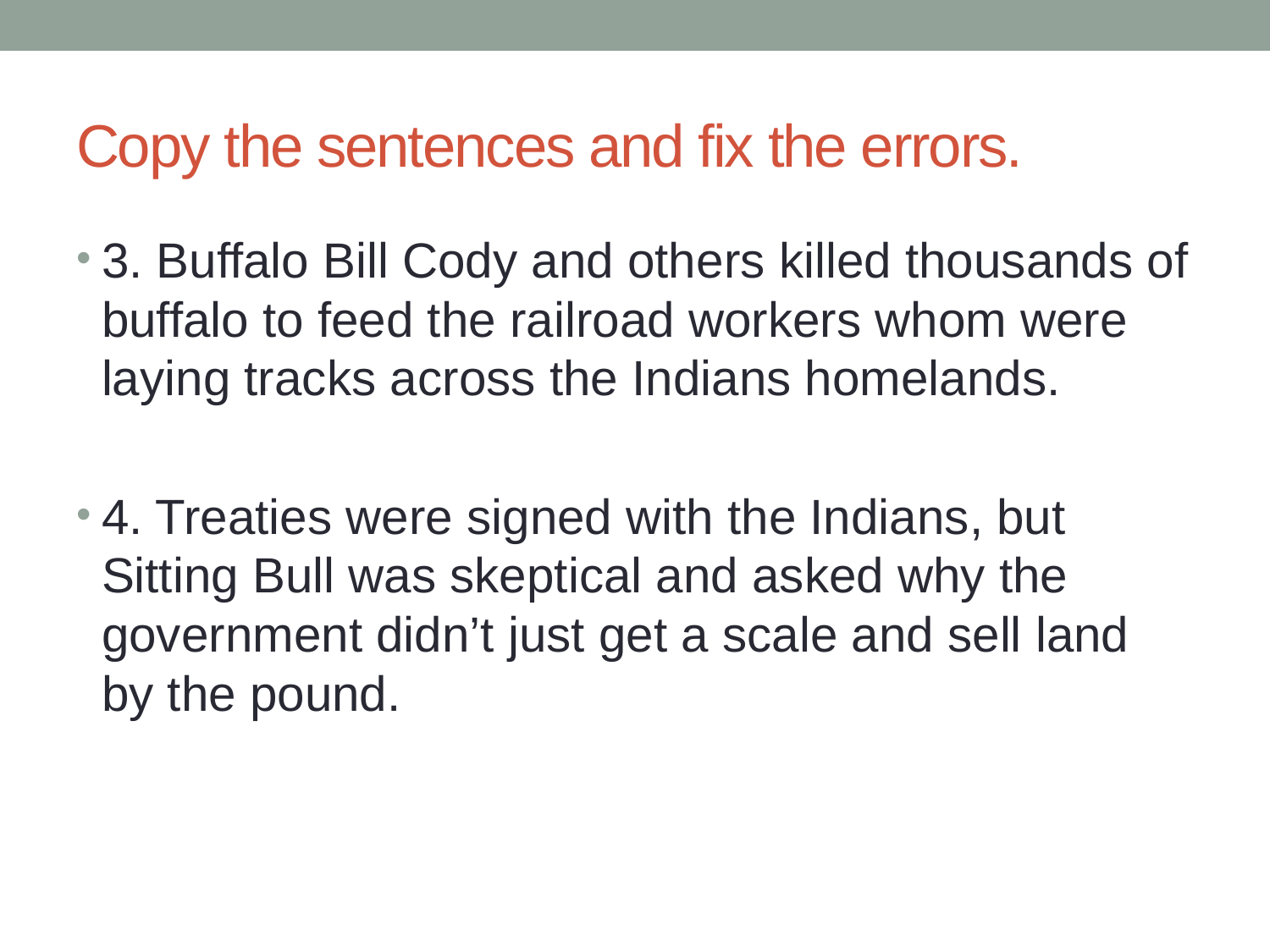

# Copy the sentences and fix the errors.
3. Buffalo Bill Cody and others killed thousands of buffalo to feed the railroad workers whom were laying tracks across the Indians homelands.

4. Treaties were signed with the Indians, but Sitting Bull was skeptical and asked why the government didn’t just get a scale and sell land by the pound.